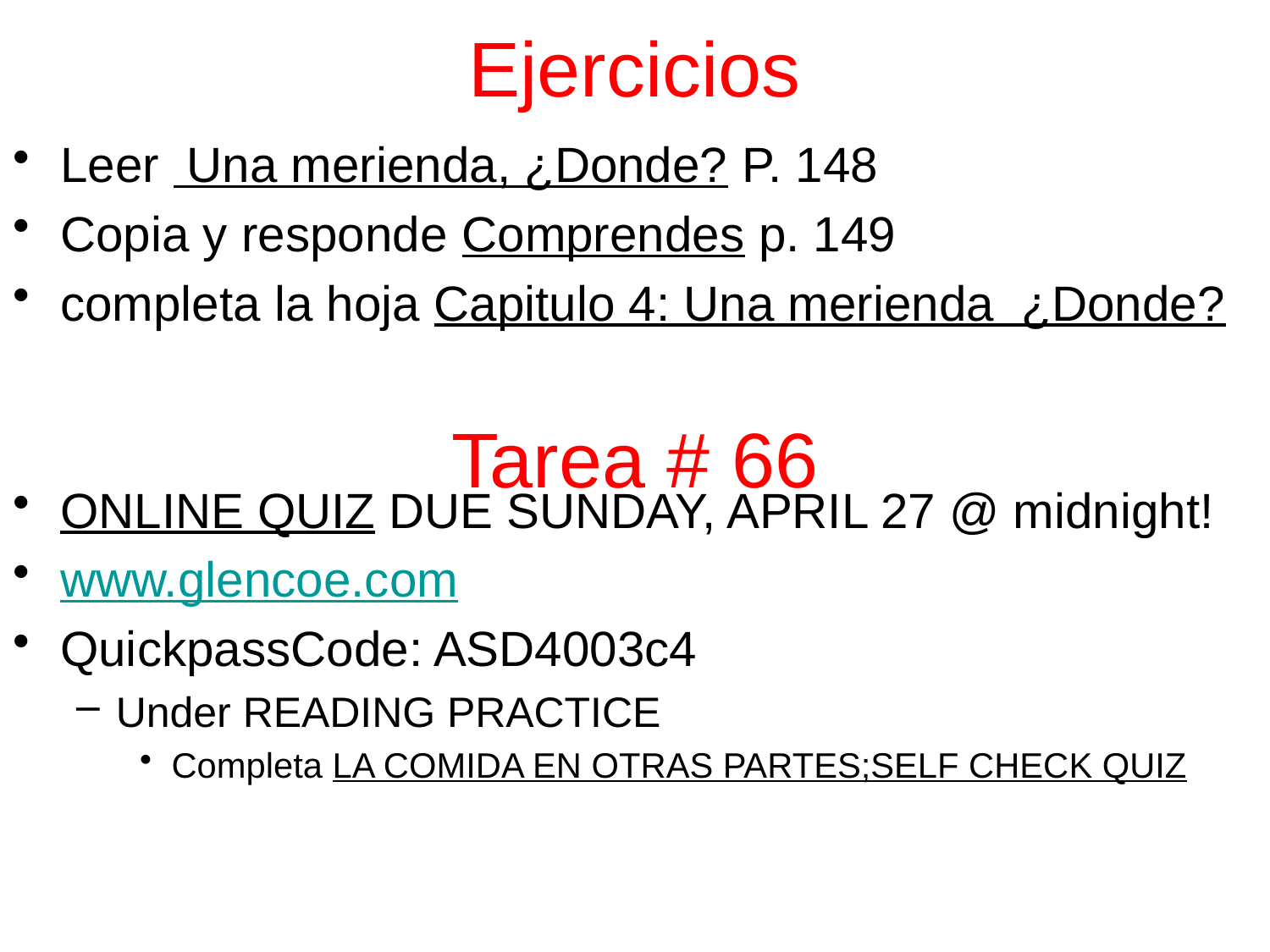

# Ejercicios
Leer  Una merienda, ¿Donde? P. 148
Copia y responde Comprendes p. 149
completa la hoja Capitulo 4: Una merienda  ¿Donde?

ONLINE QUIZ DUE SUNDAY, APRIL 27 @ midnight!
www.glencoe.com
QuickpassCode: ASD4003c4
Under READING PRACTICE
Completa LA COMIDA EN OTRAS PARTES;SELF CHECK QUIZ
Tarea # 66